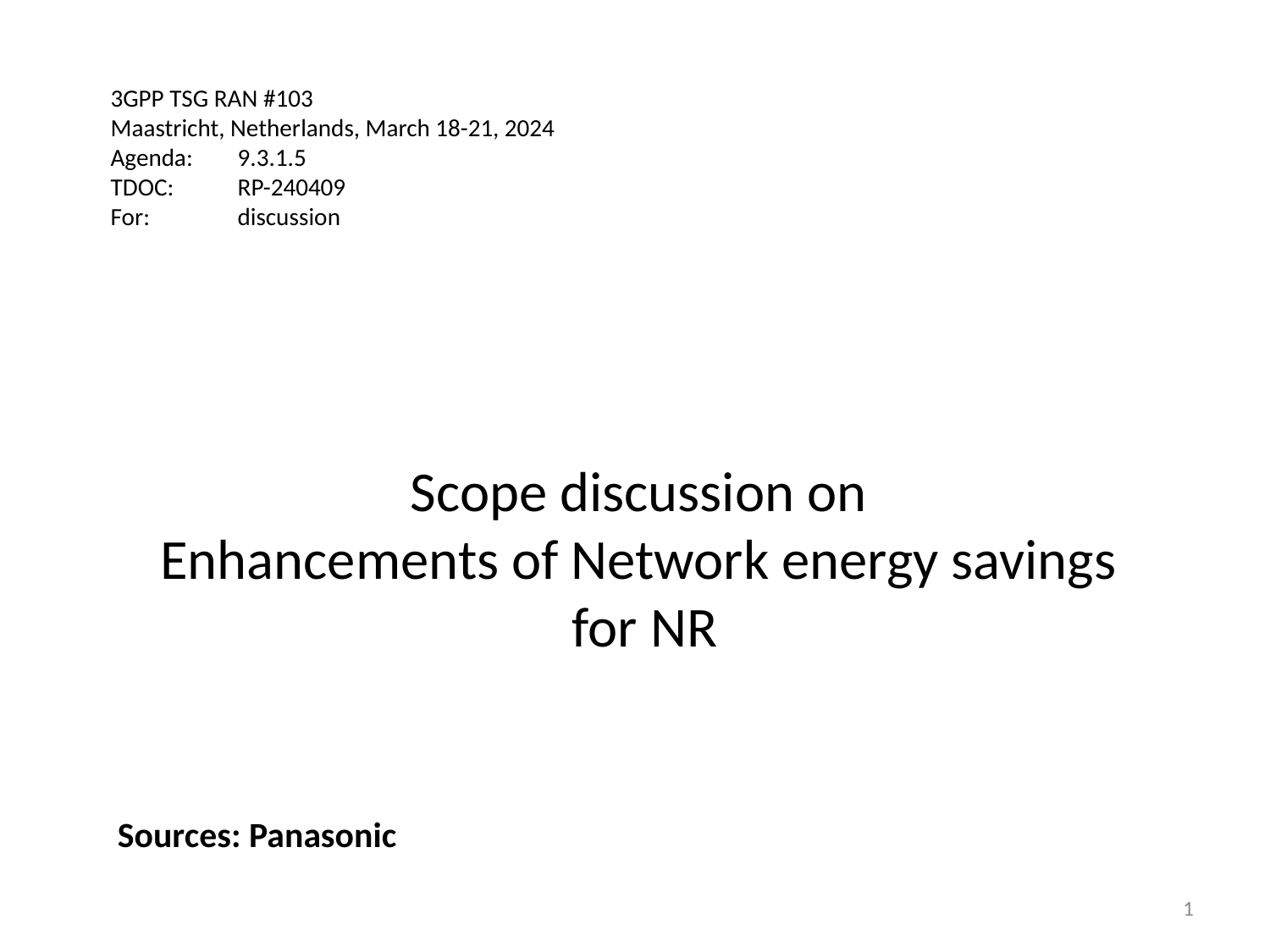

3GPP TSG RAN #103
Maastricht, Netherlands, March 18-21, 2024
Agenda:	9.3.1.5
TDOC:	RP-240409
For:	discussion
# Scope discussion on Enhancements of Network energy savings for NR
Sources: Panasonic
1